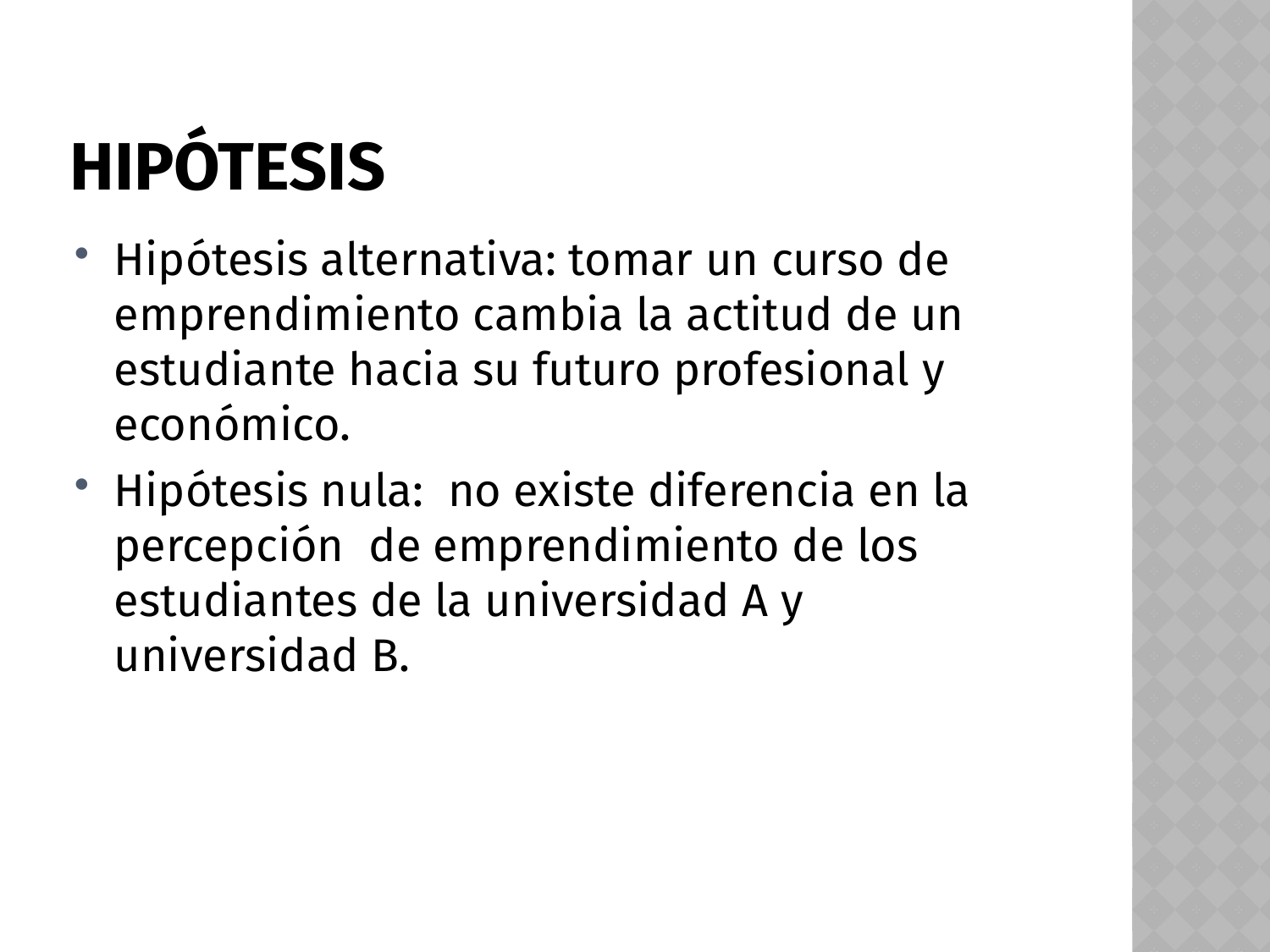

# Hipótesis
Hipótesis alternativa: tomar un curso de emprendimiento cambia la actitud de un estudiante hacia su futuro profesional y económico.
Hipótesis nula:  no existe diferencia en la percepción  de emprendimiento de los estudiantes de la universidad A y universidad B.